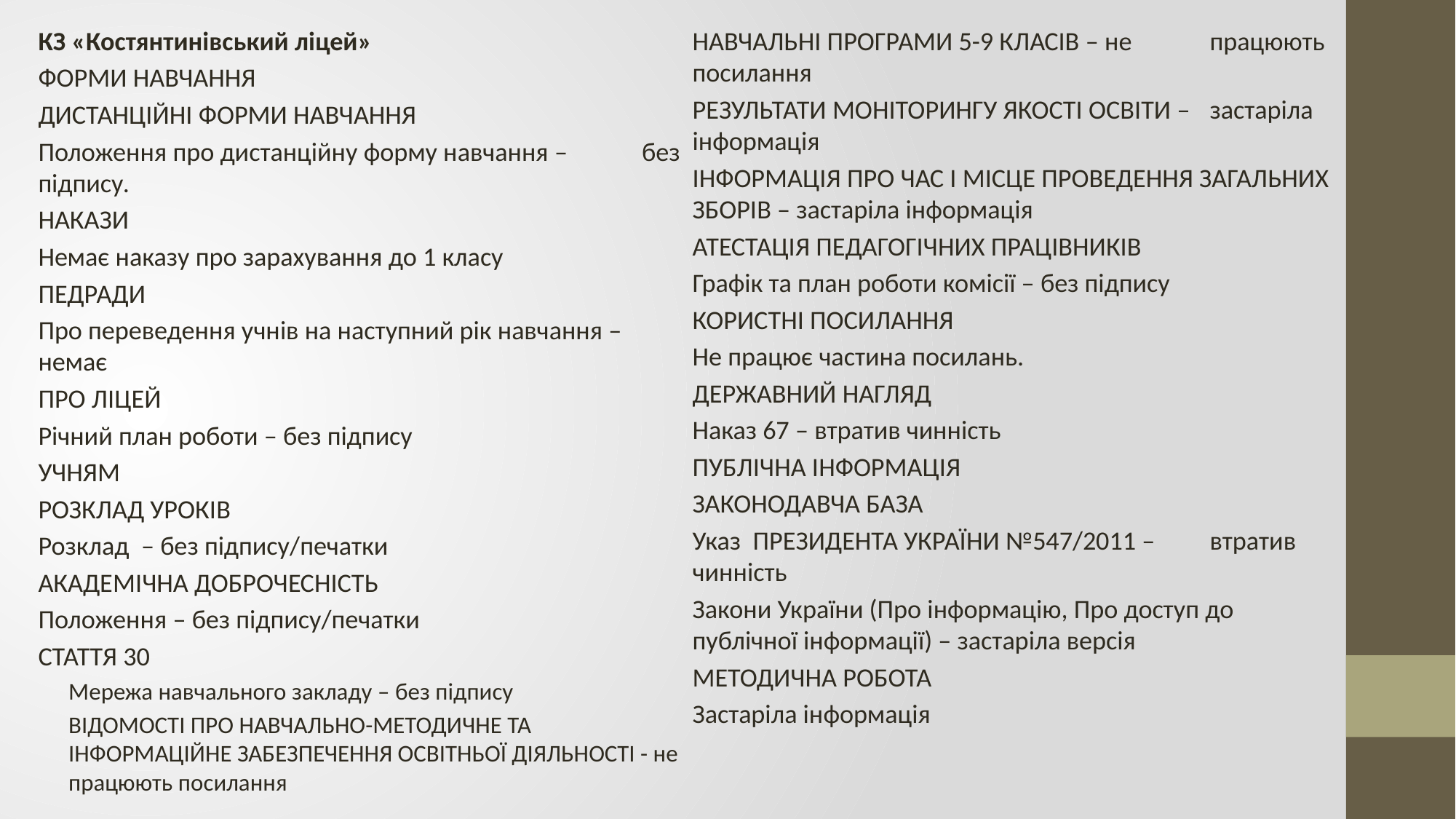

КЗ «Костянтинівський ліцей»
ФОРМИ НАВЧАННЯ
	ДИСТАНЦІЙНІ ФОРМИ НАВЧАННЯ
	Положення про дистанційну форму навчання – 	без підпису.
НАКАЗИ
Немає наказу про зарахування до 1 класу
ПЕДРАДИ
Про переведення учнів на наступний рік навчання – немає
ПРО ЛІЦЕЙ
Річний план роботи – без підпису
УЧНЯМ
	РОЗКЛАД УРОКІВ
	Розклад  – без підпису/печатки
	АКАДЕМІЧНА ДОБРОЧЕСНІСТЬ
	Положення – без підпису/печатки
СТАТТЯ 30
Мережа навчального закладу – без підпису
ВІДОМОСТІ ПРО НАВЧАЛЬНО-МЕТОДИЧНЕ ТА ІНФОРМАЦІЙНЕ ЗАБЕЗПЕЧЕННЯ ОСВІТНЬОЇ ДІЯЛЬНОСТІ - не працюють посилання
	НАВЧАЛЬНІ ПРОГРАМИ 5-9 КЛАСІВ – не 	працюють посилання
	РЕЗУЛЬТАТИ МОНІТОРИНГУ ЯКОСТІ ОСВІТИ – 	застаріла інформація
ІНФОРМАЦІЯ ПРО ЧАС І МІСЦЕ ПРОВЕДЕННЯ ЗАГАЛЬНИХ ЗБОРІВ – застаріла інформація
АТЕСТАЦІЯ ПЕДАГОГІЧНИХ ПРАЦІВНИКІВ
Графік та план роботи комісії – без підпису
КОРИСТНІ ПОСИЛАННЯ
Не працює частина посилань.
ДЕРЖАВНИЙ НАГЛЯД
Наказ 67 – втратив чинність
ПУБЛІЧНА ІНФОРМАЦІЯ
	ЗАКОНОДАВЧА БАЗА
	Указ  ПРЕЗИДЕНТА УКРАЇНИ №547/2011 – 	втратив чинність
	Закони України (Про інформацію, Про доступ до публічної інформації) – застаріла версія
МЕТОДИЧНА РОБОТА
	Застаріла інформація